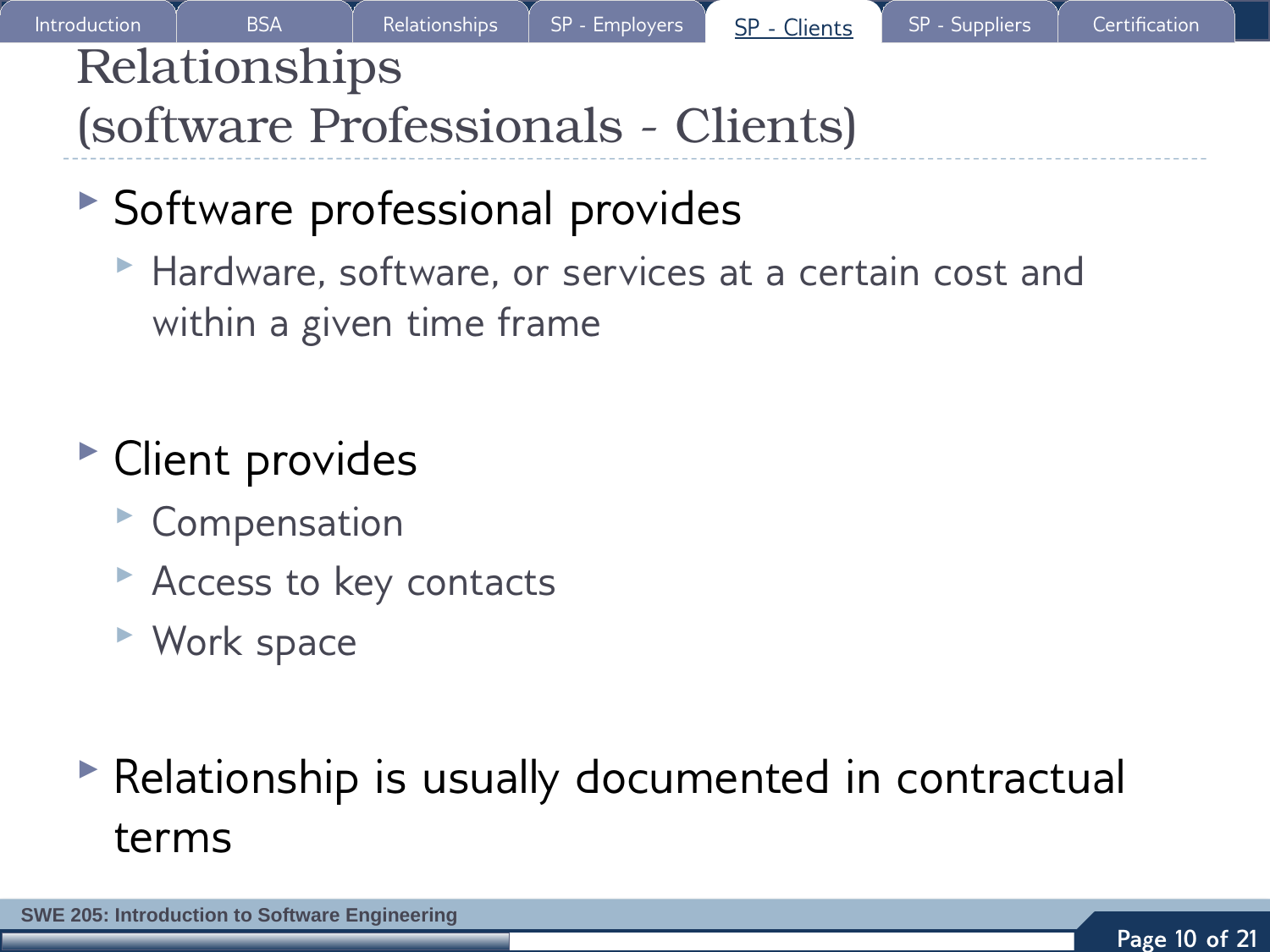

Introduction
BSA
Relationships
SP - Employers
SP - Clients
SP - Suppliers
Certification
# Relationships (software Professionals - Clients)
Software professional provides
Hardware, software, or services at a certain cost and within a given time frame

Client provides
Compensation
Access to key contacts
Work space

Relationship is usually documented in contractual terms

10
Page 10 of 21